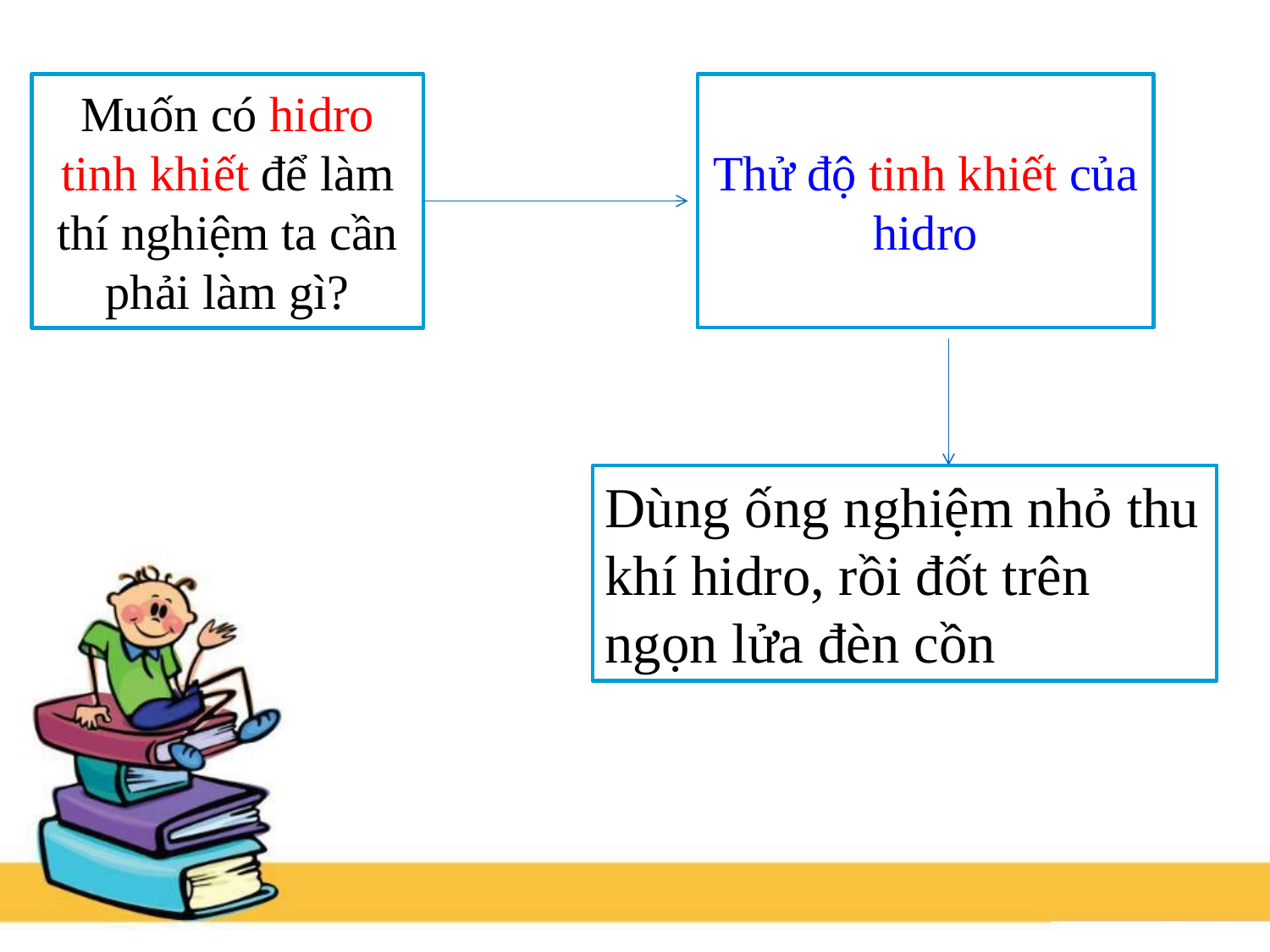

# Muốn có hidro tinh khiết để làm thí nghiệm ta cần phải làm gì?
Thử độ tinh khiết của hidro
Dùng ống nghiệm nhỏ thu khí hidro, rồi đốt trên ngọn lửa đèn cồn